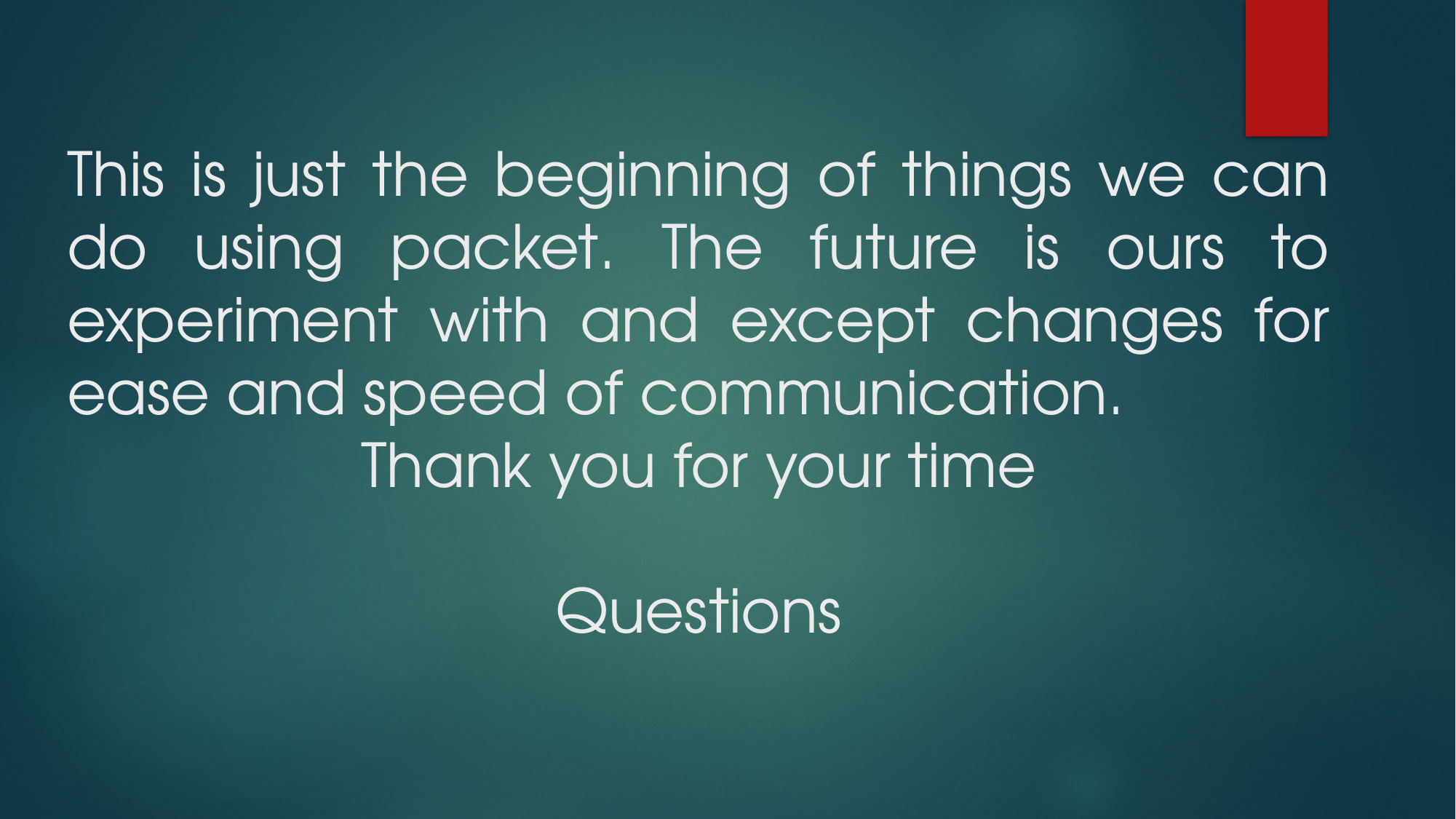

This is just the beginning of things we can do using packet. The future is ours to experiment with and except changes for ease and speed of communication.
Thank you for your time

Questions